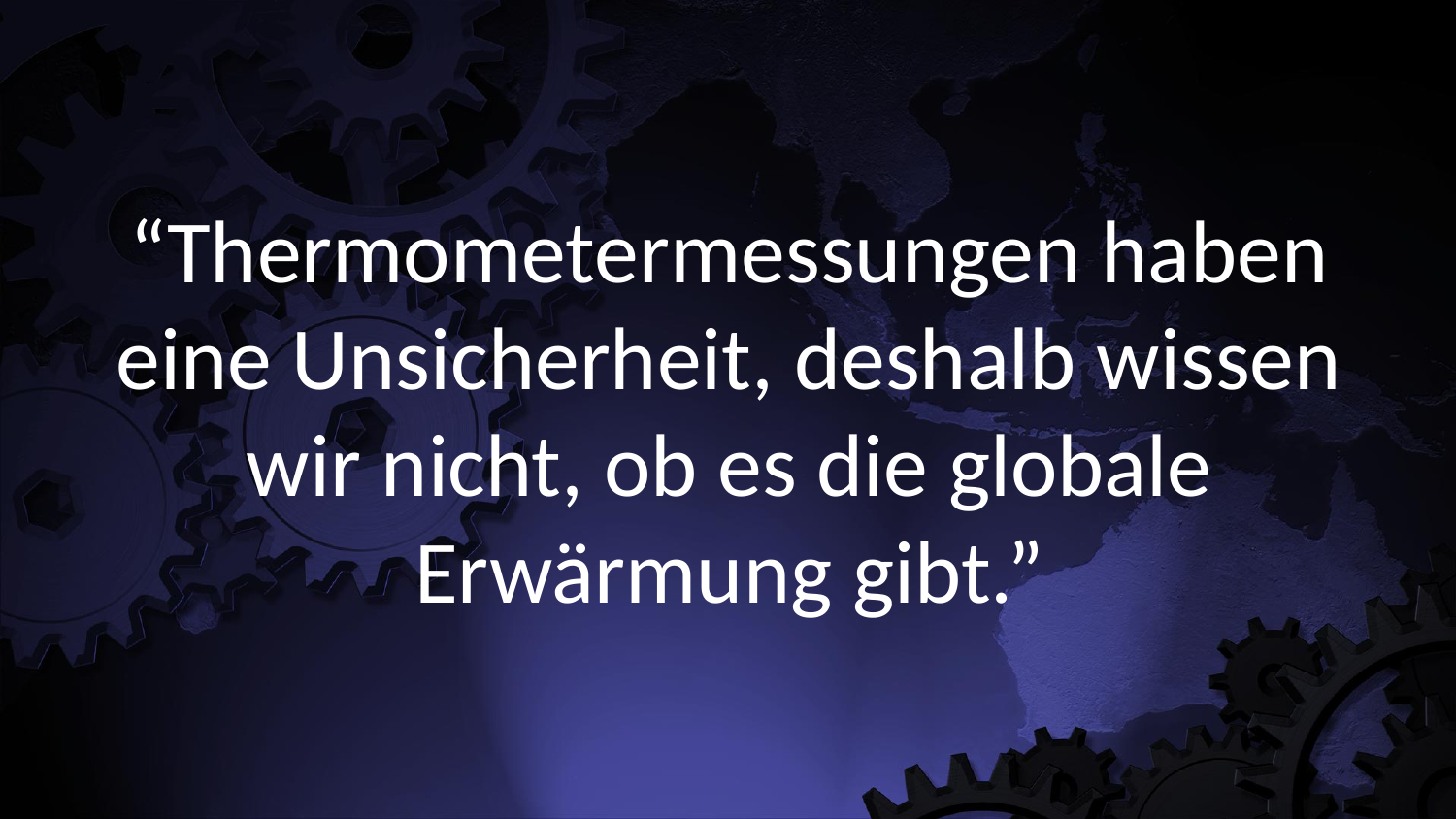

“Thermometermessungen haben eine Unsicherheit, deshalb wissen wir nicht, ob es die globale Erwärmung gibt.”